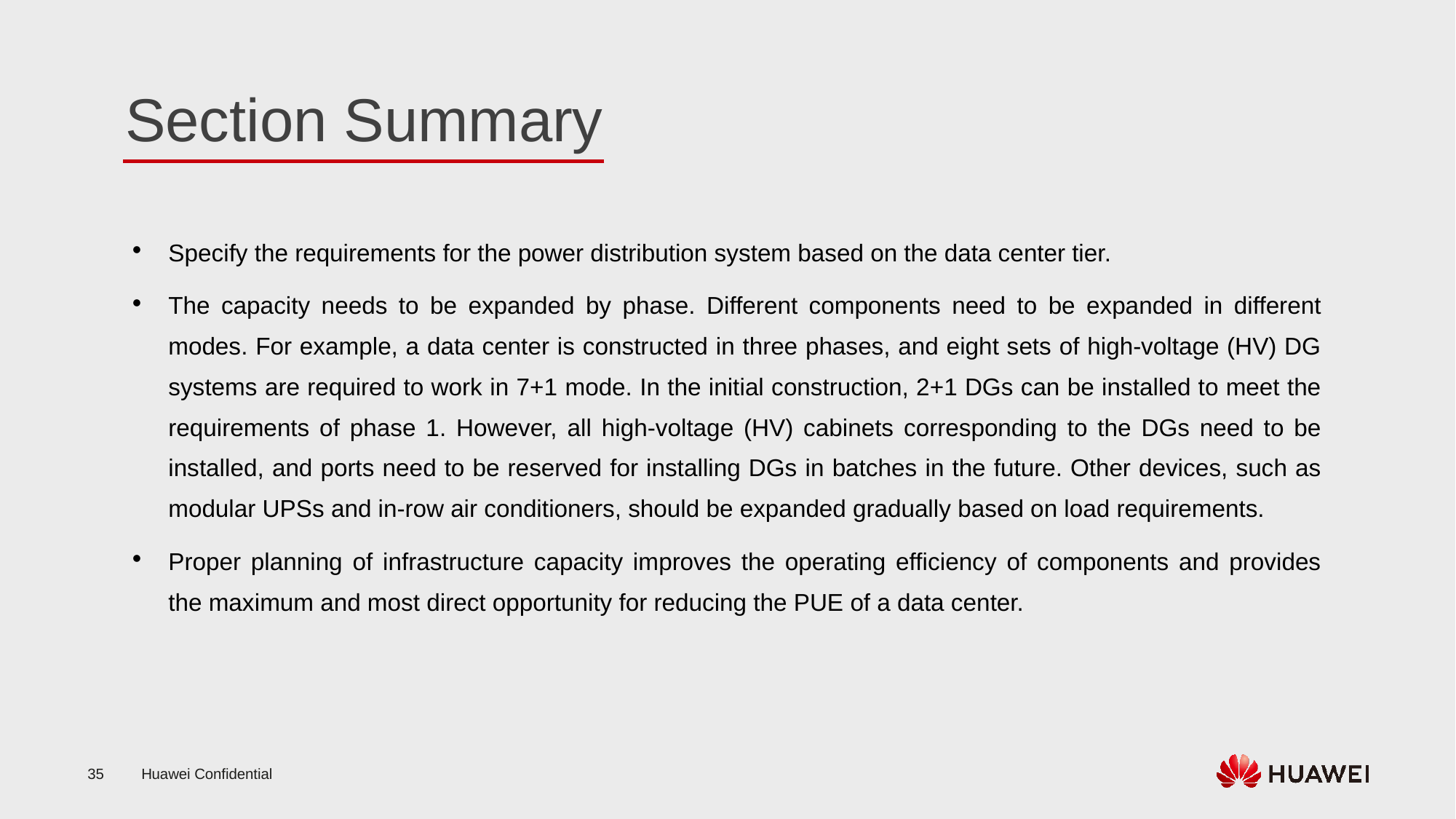

Specify the requirements for the power distribution system based on the data center tier.
The capacity needs to be expanded by phase. Different components need to be expanded in different modes. For example, a data center is constructed in three phases, and eight sets of high-voltage (HV) DG systems are required to work in 7+1 mode. In the initial construction, 2+1 DGs can be installed to meet the requirements of phase 1. However, all high-voltage (HV) cabinets corresponding to the DGs need to be installed, and ports need to be reserved for installing DGs in batches in the future. Other devices, such as modular UPSs and in-row air conditioners, should be expanded gradually based on load requirements.
Proper planning of infrastructure capacity improves the operating efficiency of components and provides the maximum and most direct opportunity for reducing the PUE of a data center.